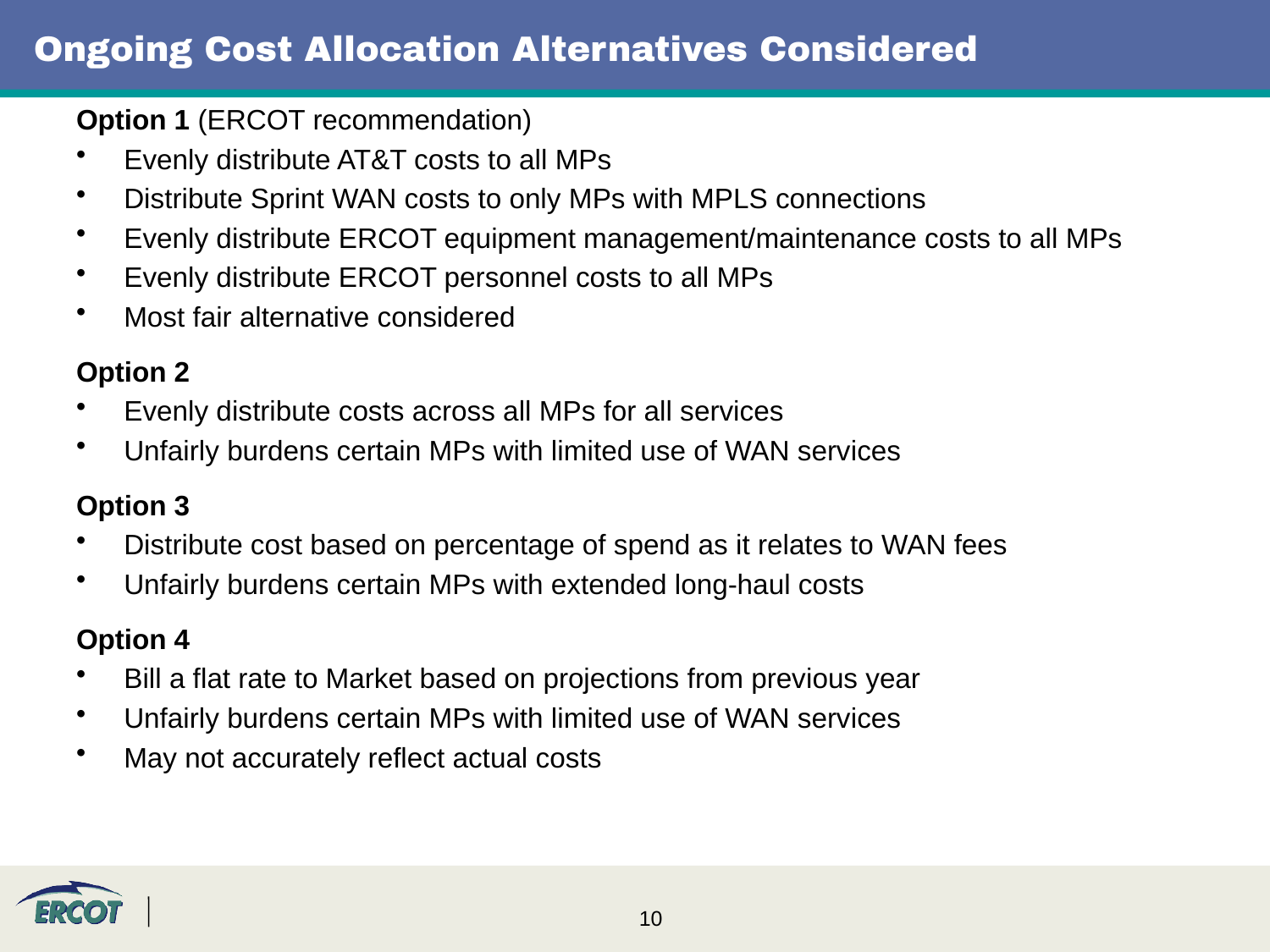

# Ongoing Cost Allocation Alternatives Considered
Option 1 (ERCOT recommendation)
Evenly distribute AT&T costs to all MPs
Distribute Sprint WAN costs to only MPs with MPLS connections
Evenly distribute ERCOT equipment management/maintenance costs to all MPs
Evenly distribute ERCOT personnel costs to all MPs
Most fair alternative considered
Option 2
Evenly distribute costs across all MPs for all services
Unfairly burdens certain MPs with limited use of WAN services
Option 3
Distribute cost based on percentage of spend as it relates to WAN fees
Unfairly burdens certain MPs with extended long-haul costs
Option 4
Bill a flat rate to Market based on projections from previous year
Unfairly burdens certain MPs with limited use of WAN services
May not accurately reflect actual costs